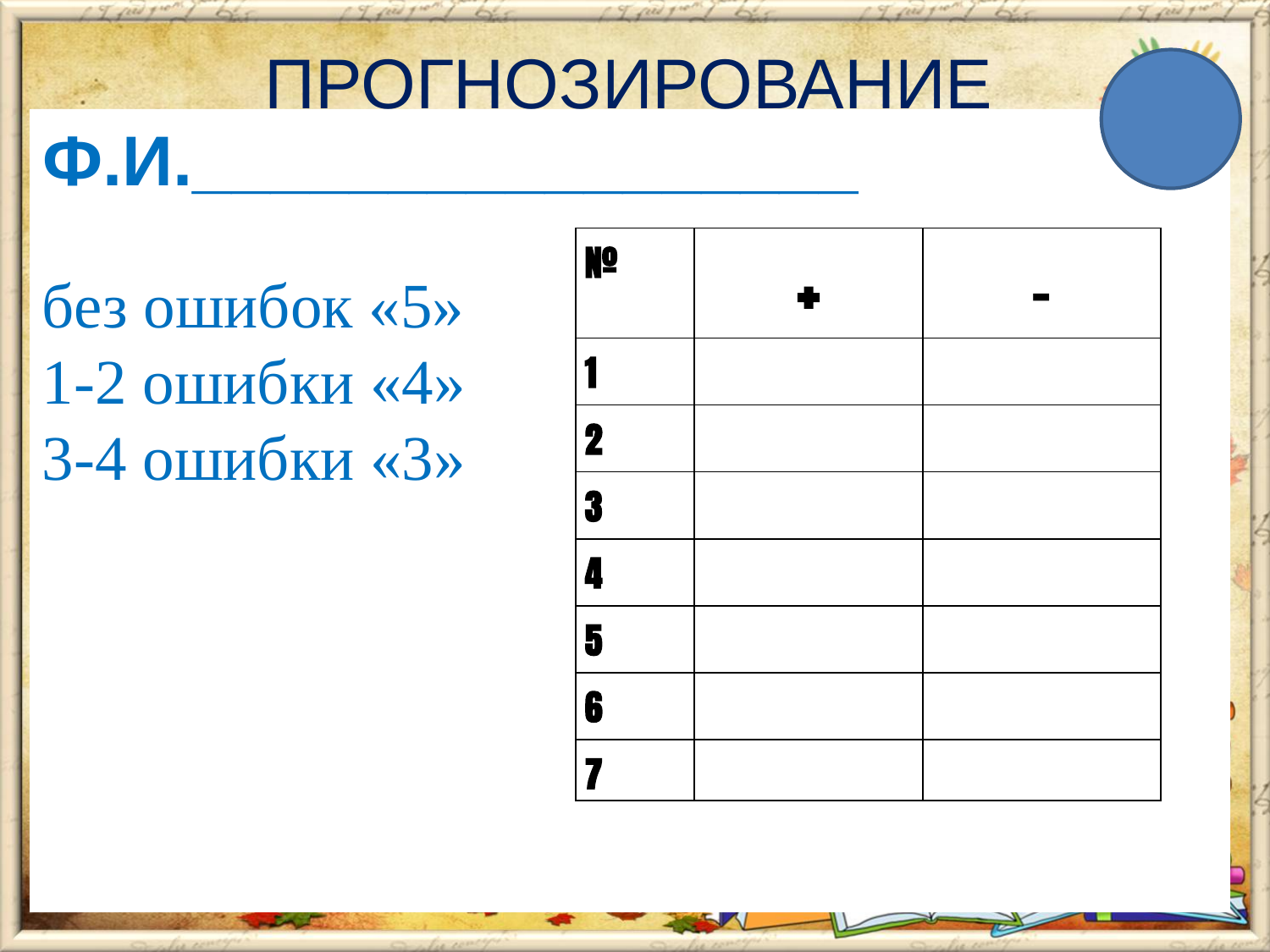

ПРОГНОЗИРОВАНИЕ

# Ф.и._________________
| № | + | - |
| --- | --- | --- |
| 1 |  |  |
| 2 |  |  |
| 3 |  |  |
| 4 |  |  |
| 5 |  |  |
| 6 |  |  |
| 7 |  |  |
без ошибок «5»
1-2 ошибки «4»
3-4 ошибки «3»